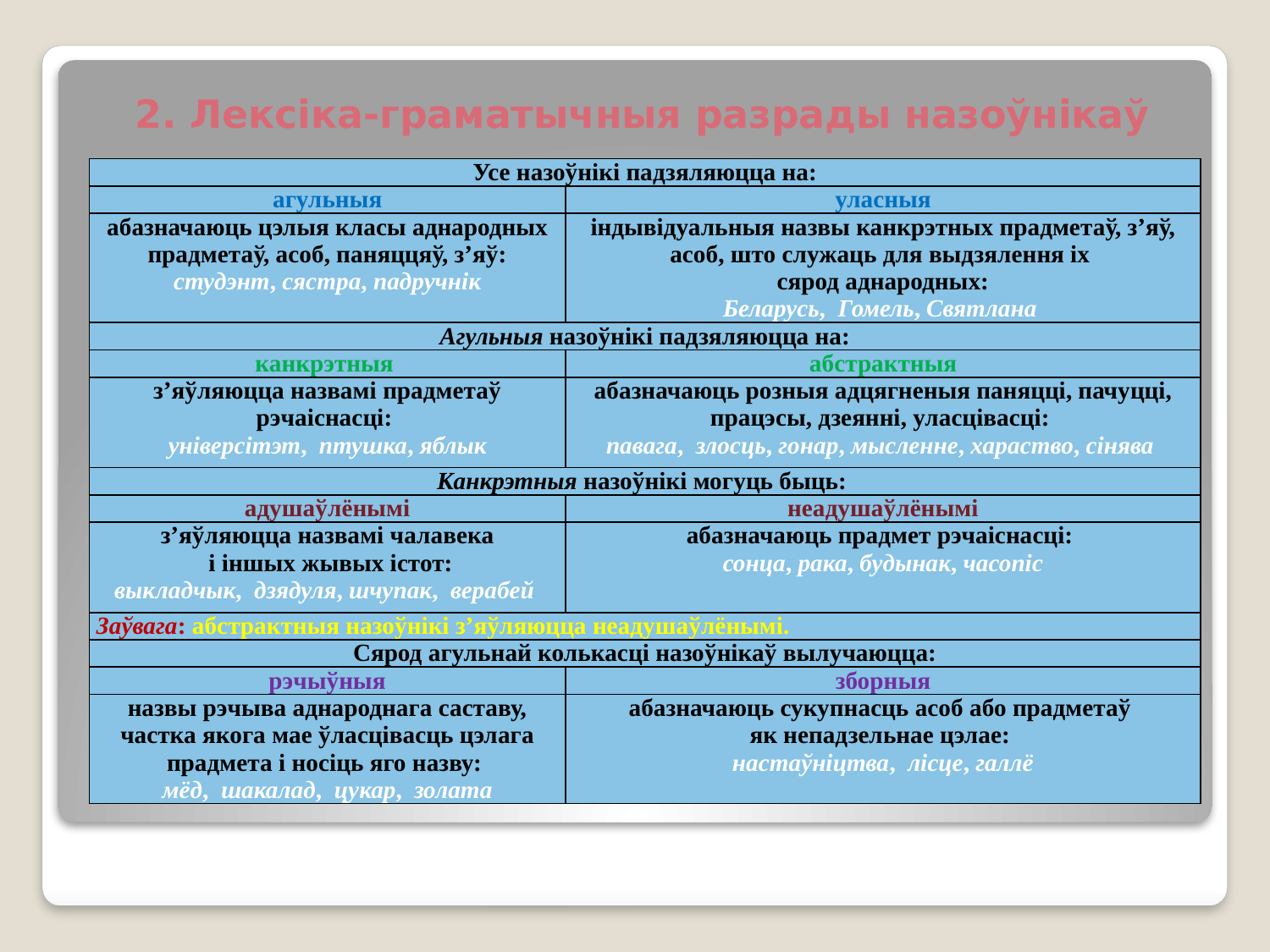

# 2. Лексіка-граматычныя разрады назоўнікаў
| Усе назоўнікі падзяляюцца на: |  |
| --- | --- |
| агульныя | уласныя |
| абазначаюць цэлыя класы аднародных прадметаў, асоб, паняццяў, з’яў: студэнт, сястра, падручнік | індывідуальныя назвы канкрэтных прадметаў, з’яў, асоб, што служаць для выдзялення іх сярод аднародных: Беларусь, Гомель, Святлана |
| Агульныя назоўнікі падзяляюцца на: |  |
| канкрэтныя | абстрактныя |
| з’яўляюцца назвамі прадметаў рэчаіснасці: універсітэт, птушка, яблык | абазначаюць розныя адцягненыя паняцці, пачуцці, працэсы, дзеянні, уласцівасці: павага, злосць, гонар, мысленне, хараство, сінява |
| Канкрэтныя назоўнікі могуць быць: |  |
| адушаўлёнымі | неадушаўлёнымі |
| з’яўляюцца назвамі чалавека і іншых жывых істот: выкладчык, дзядуля, шчупак, верабей | абазначаюць прадмет рэчаіснасці: сонца, рака, будынак, часопіс |
| Заўвага: абстрактныя назоўнікі з’яўляюцца неадушаўлёнымі. |  |
| Сярод агульнай колькасці назоўнікаў вылучаюцца: |  |
| рэчыўныя | зборныя |
| назвы рэчыва аднароднага саставу, частка якога мае ўласцівасць цэлага прадмета і носіць яго назву: мёд, шакалад, цукар, золата | абазначаюць сукупнасць асоб або прадметаў як непадзельнае цэлае: настаўніцтва, лісце, галлё |